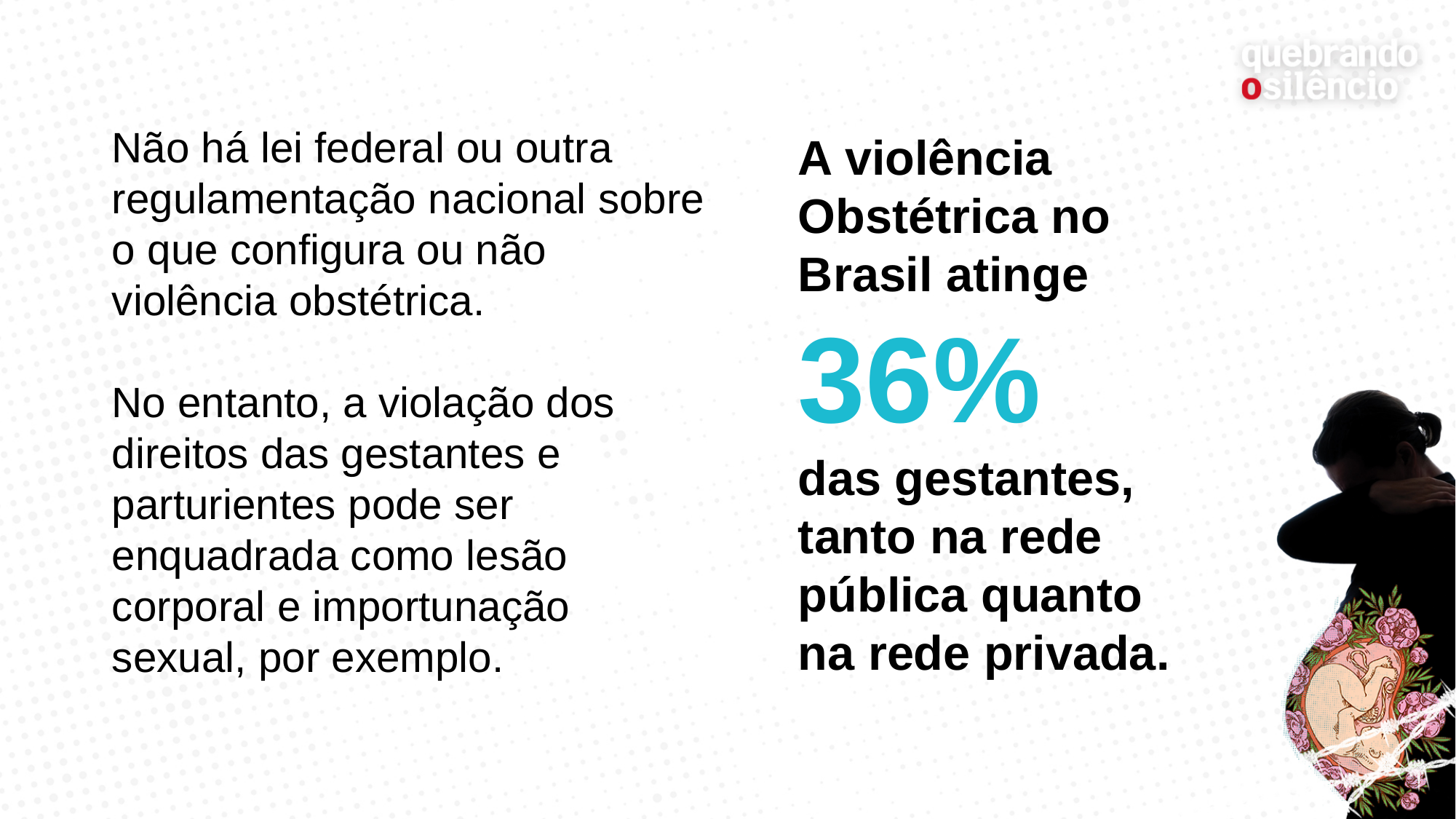

Não há lei federal ou outra regulamentação nacional sobre o que configura ou não violência obstétrica.
No entanto, a violação dos direitos das gestantes e parturientes pode ser enquadrada como lesão corporal e importunação sexual, por exemplo.
# A violência Obstétrica no Brasil atinge 36% das gestantes, tanto na rede pública quanto    na rede privada.